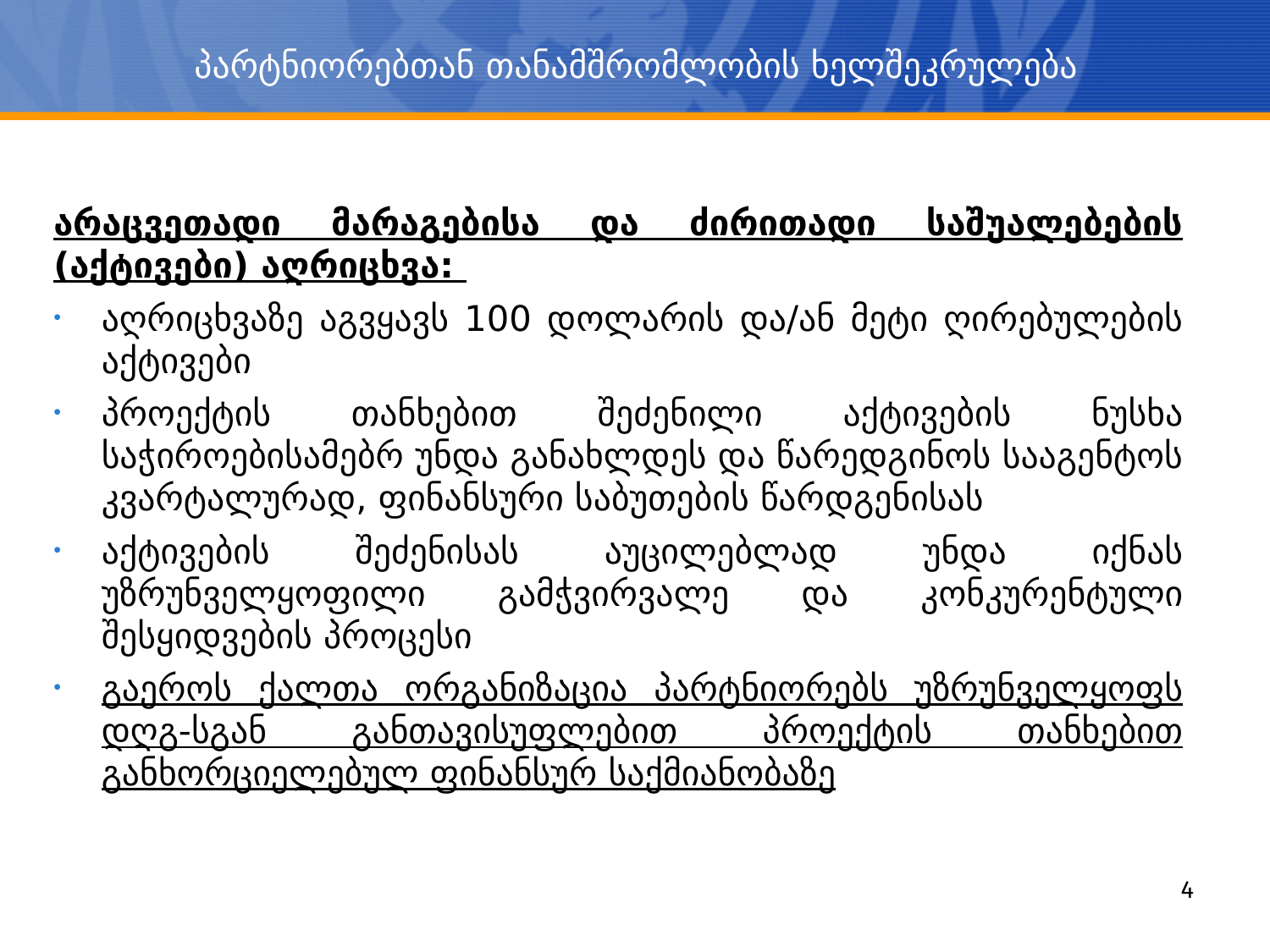

# პარტნიორებთან თანამშრომლობის ხელშეკრულება

არაცვეთადი მარაგებისა და ძირითადი საშუალებების (აქტივები) აღრიცხვა:
აღრიცხვაზე აგვყავს 100 დოლარის და/ან მეტი ღირებულების აქტივები
პროექტის თანხებით შეძენილი აქტივების ნუსხა საჭიროებისამებრ უნდა განახლდეს და წარედგინოს სააგენტოს კვარტალურად, ფინანსური საბუთების წარდგენისას
აქტივების შეძენისას აუცილებლად უნდა იქნას უზრუნველყოფილი გამჭვირვალე და კონკურენტული შესყიდვების პროცესი
გაეროს ქალთა ორგანიზაცია პარტნიორებს უზრუნველყოფს დღგ-სგან განთავისუფლებით პროექტის თანხებით განხორციელებულ ფინანსურ საქმიანობაზე

4